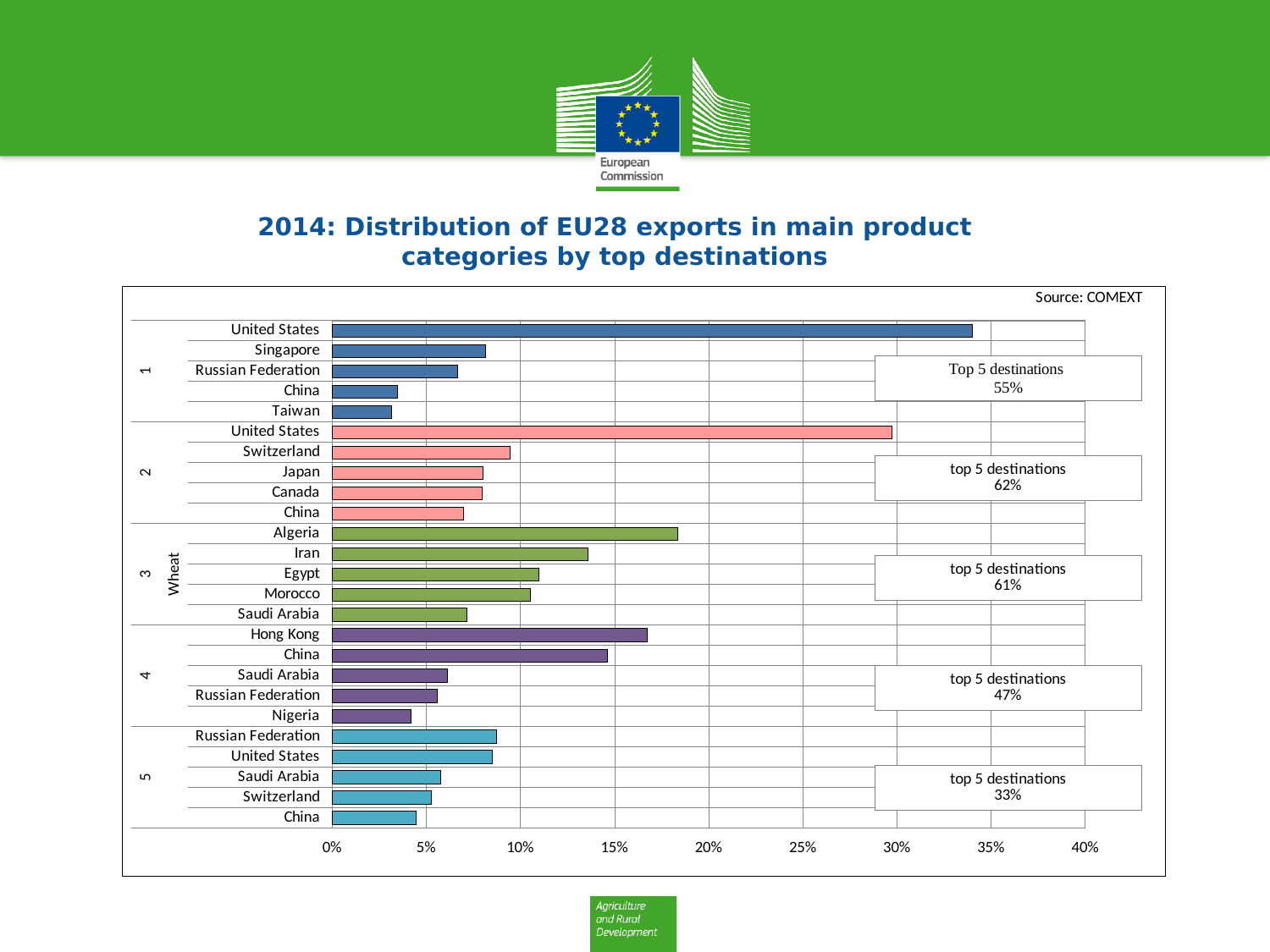

2014: Distribution of EU28 exports in main product categories by top destinations

### Chart

| Category |  |
|---|---|
| United States | 0.34017163200163036 |
| Singapore | 0.08144324348342415 |
| Russian Federation | 0.06672436320695226 |
| China | 0.03483866308948691 |
| Taiwan | 0.03148413294251623 |
| United States | 0.2972582005449889 |
| Switzerland | 0.09452947230314952 |
| Japan | 0.08012763694983446 |
| Canada | 0.07965898455457977 |
| China | 0.06958793609842803 |
| Algeria | 0.18362976173585568 |
| Iran | 0.13588531032994186 |
| Egypt | 0.10993782679593843 |
| Morocco | 0.10524651337715087 |
| Saudi Arabia | 0.07131155008524209 |
| Hong Kong | 0.16714896012444408 |
| China | 0.14604834647906503 |
| Saudi Arabia | 0.06136620126409442 |
| Russian Federation | 0.05599148569629832 |
| Nigeria | 0.04167798868714491 |
| Russian Federation | 0.0873922352692543 |
| United States | 0.08496887119587476 |
| Saudi Arabia | 0.05767945960321815 |
| Switzerland | 0.05243909410087108 |
| China | 0.044482953018397435 |